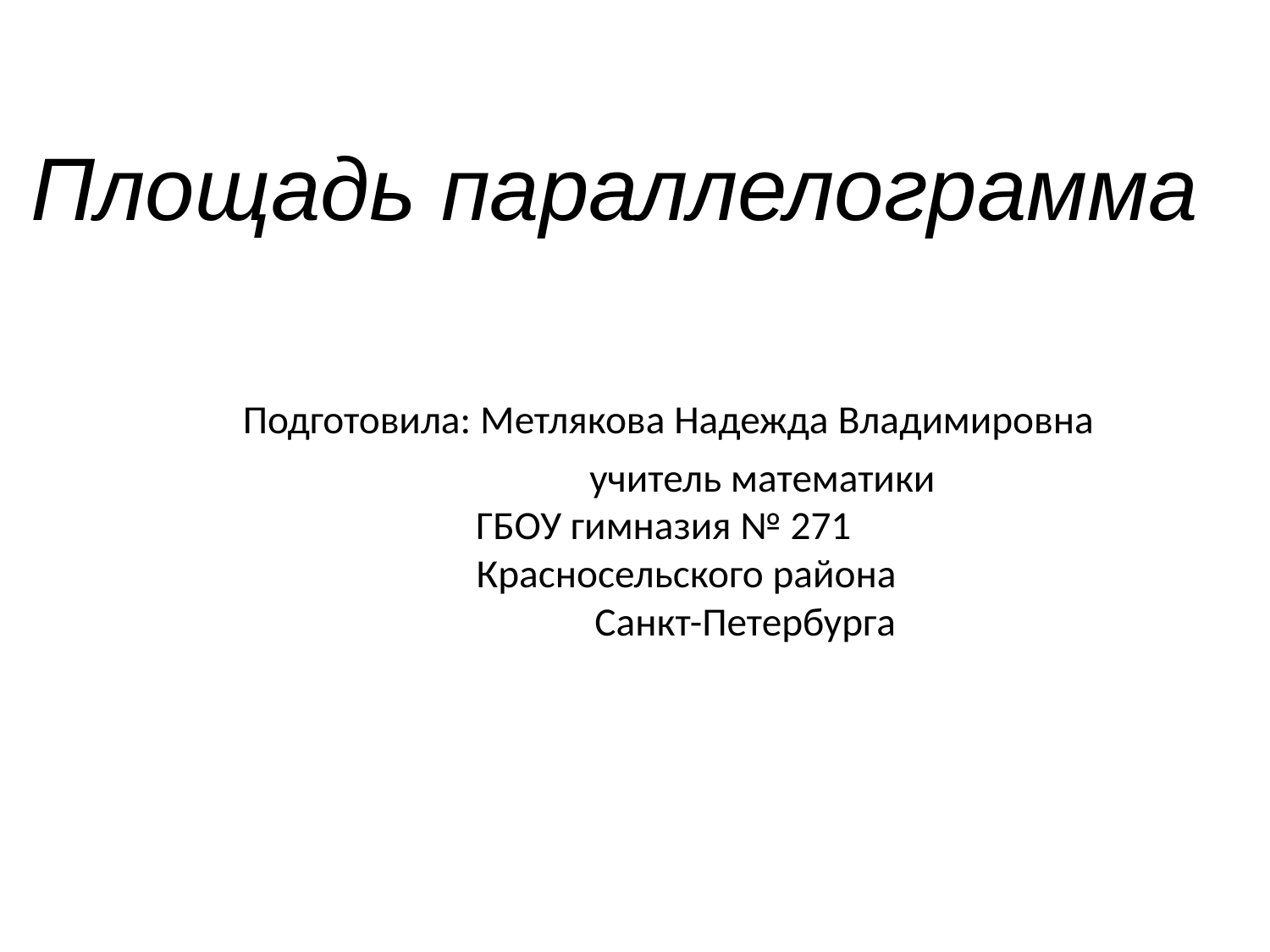

# Площадь параллелограмма Подготовила: Метлякова Надежда Владимировна учитель математики ГБОУ гимназия № 271 Красносельского района Санкт-Петербурга